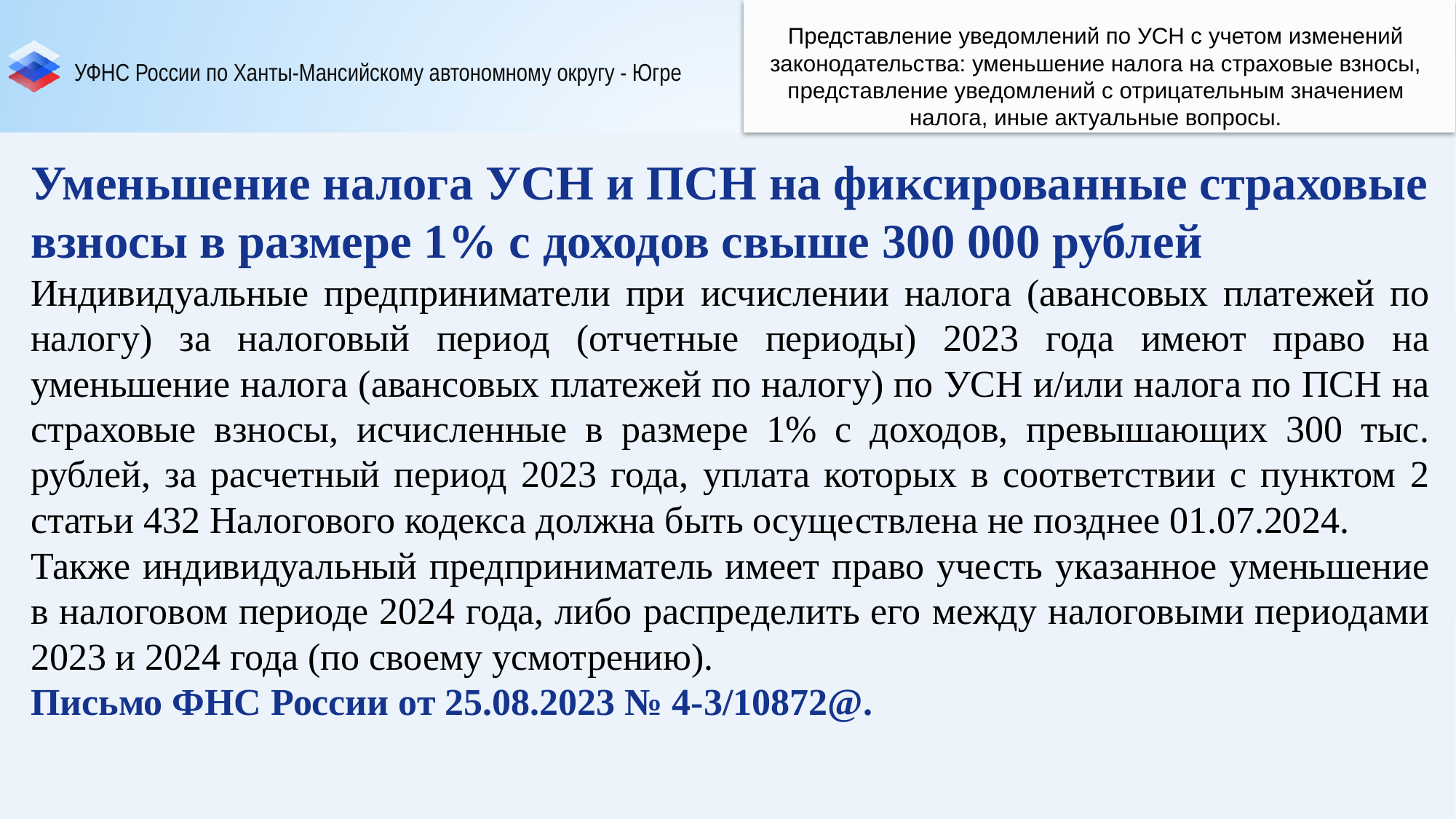

Представление уведомлений по УСН с учетом изменений законодательства: уменьшение налога на страховые взносы, представление уведомлений с отрицательным значением налога, иные актуальные вопросы.
Уменьшение налога УСН и ПСН на фиксированные страховые взносы в размере 1% с доходов свыше 300 000 рублей
Индивидуальные предприниматели при исчислении налога (авансовых платежей по налогу) за налоговый период (отчетные периоды) 2023 года имеют право на уменьшение налога (авансовых платежей по налогу) по УСН и/или налога по ПСН на страховые взносы, исчисленные в размере 1% с доходов, превышающих 300 тыс. рублей, за расчетный период 2023 года, уплата которых в соответствии с пунктом 2 статьи 432 Налогового кодекса должна быть осуществлена не позднее 01.07.2024.
Также индивидуальный предприниматель имеет право учесть указанное уменьшение в налоговом периоде 2024 года, либо распределить его между налоговыми периодами 2023 и 2024 года (по своему усмотрению).
Письмо ФНС России от 25.08.2023 № 4-3/10872@.